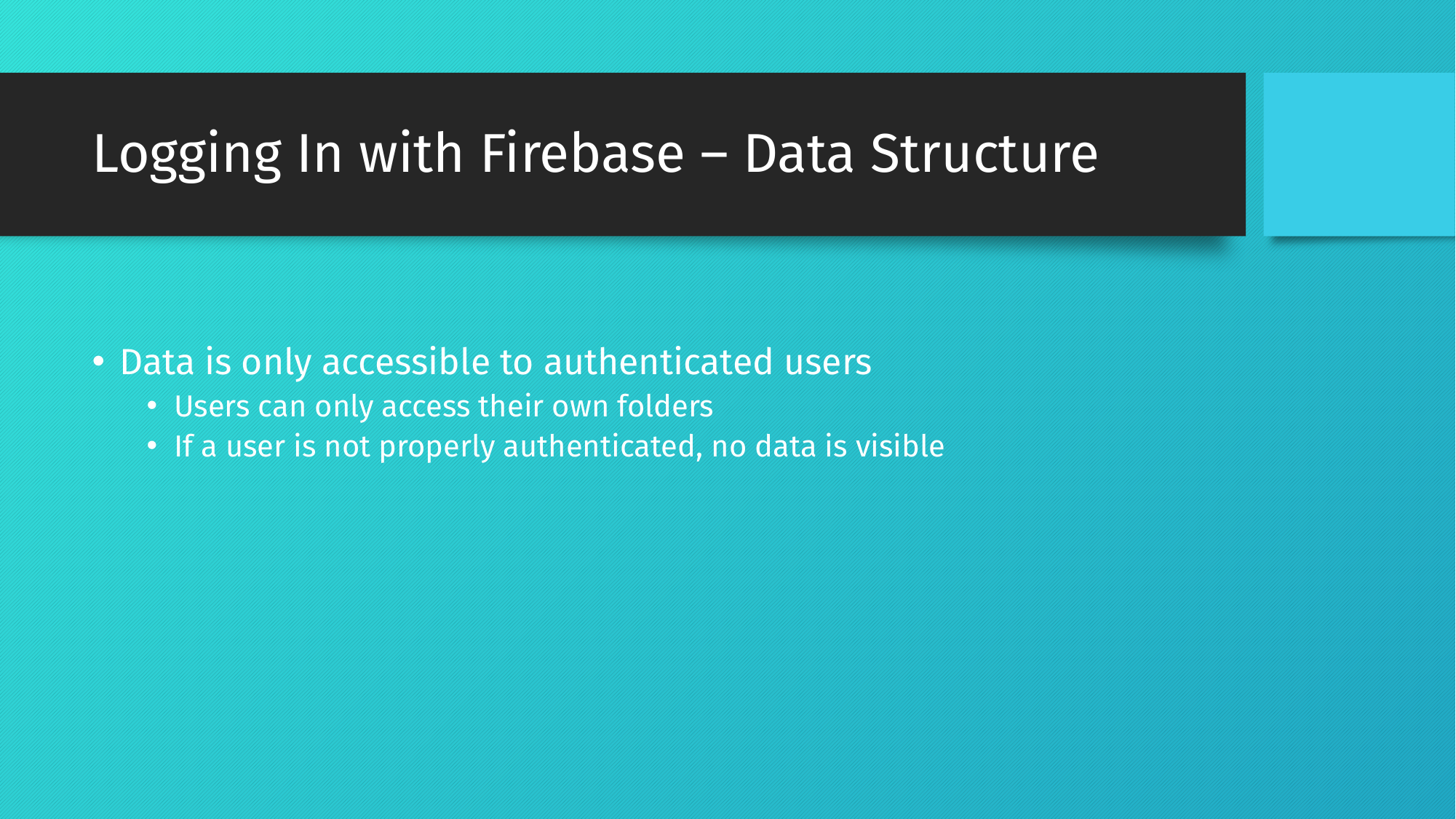

# Logging In with Firebase – Data Structure

Data is only accessible to authenticated users
Users can only access their own folders
If a user is not properly authenticated, no data is visible